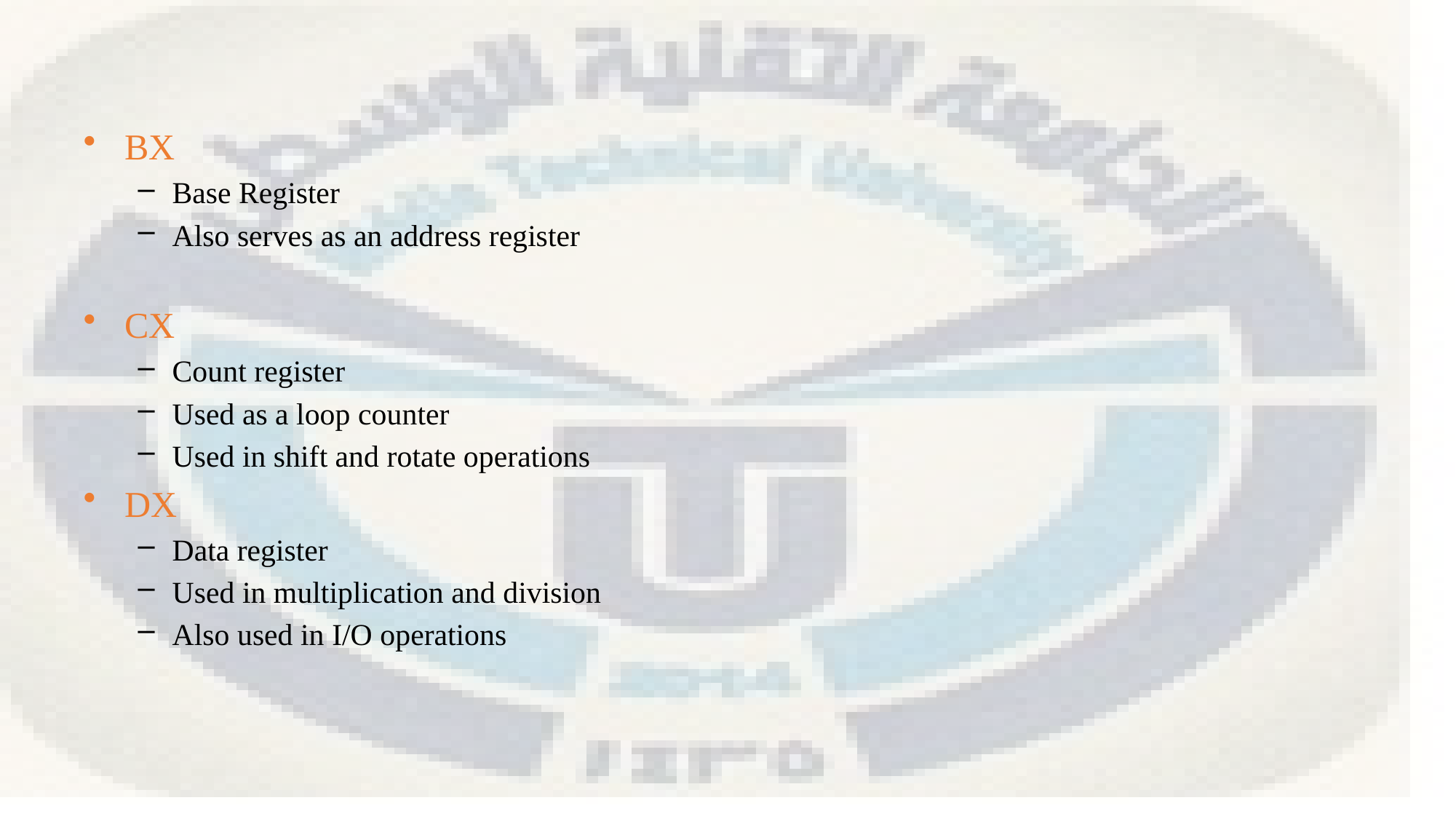

BX
Base Register
Also serves as an address register

CX
Count register
Used as a loop counter
Used in shift and rotate operations
DX
Data register
Used in multiplication and division
Also used in I/O operations